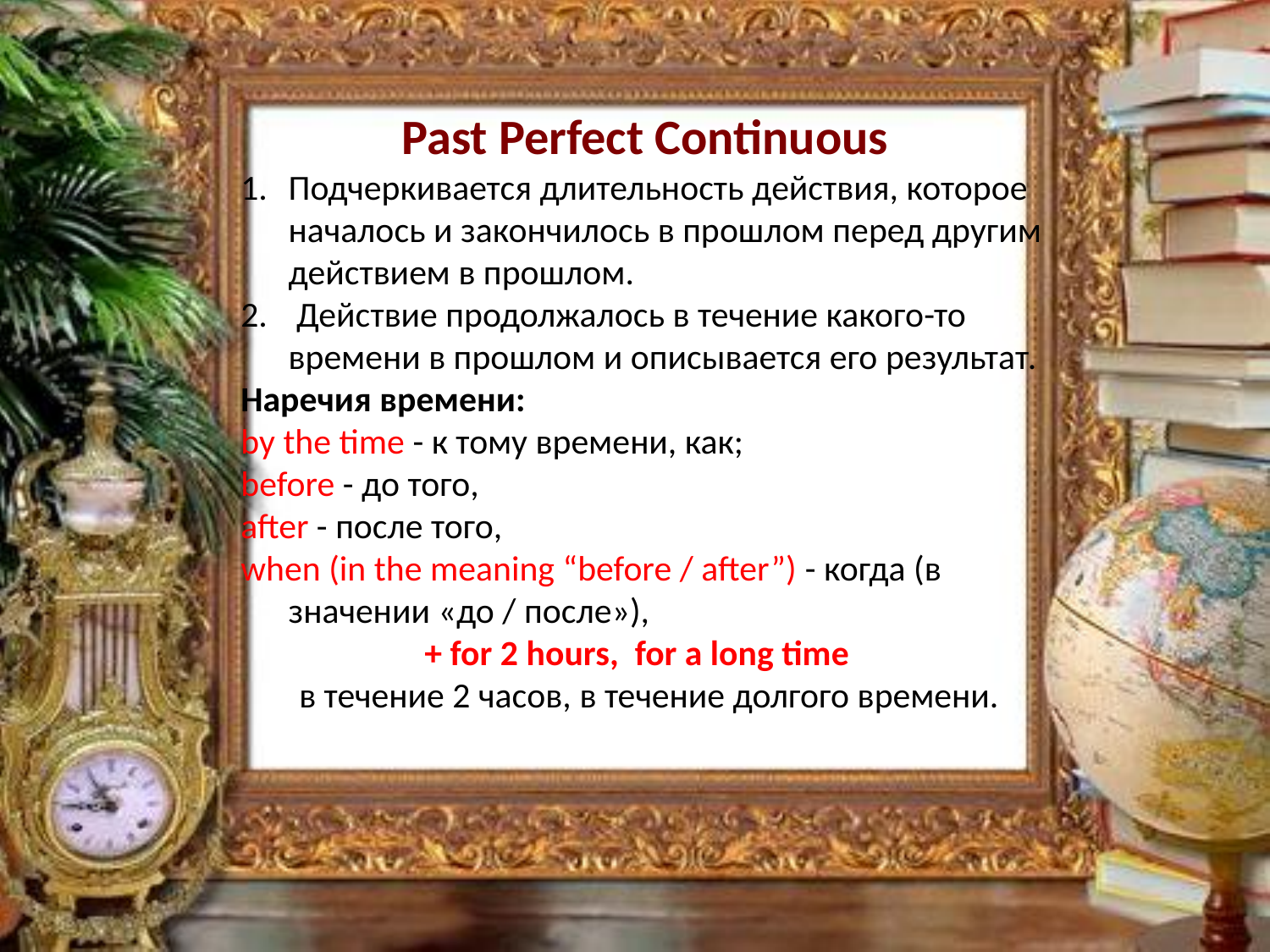

Past Perfect Continuous
Подчеркивается длительность действия, которое началось и закончилось в прошлом перед другим действием в прошлом.
 Действие продолжалось в течение какого-то времени в прошлом и описывается его результат.
Наречия времени:
by the time - к тому времени, как;
before - до того,
after - после того,
when (in the meaning “before / after”) - когда (в значении «до / после»),
+ for 2 hours,  for a long time
 в течение 2 часов, в течение долгого времени.